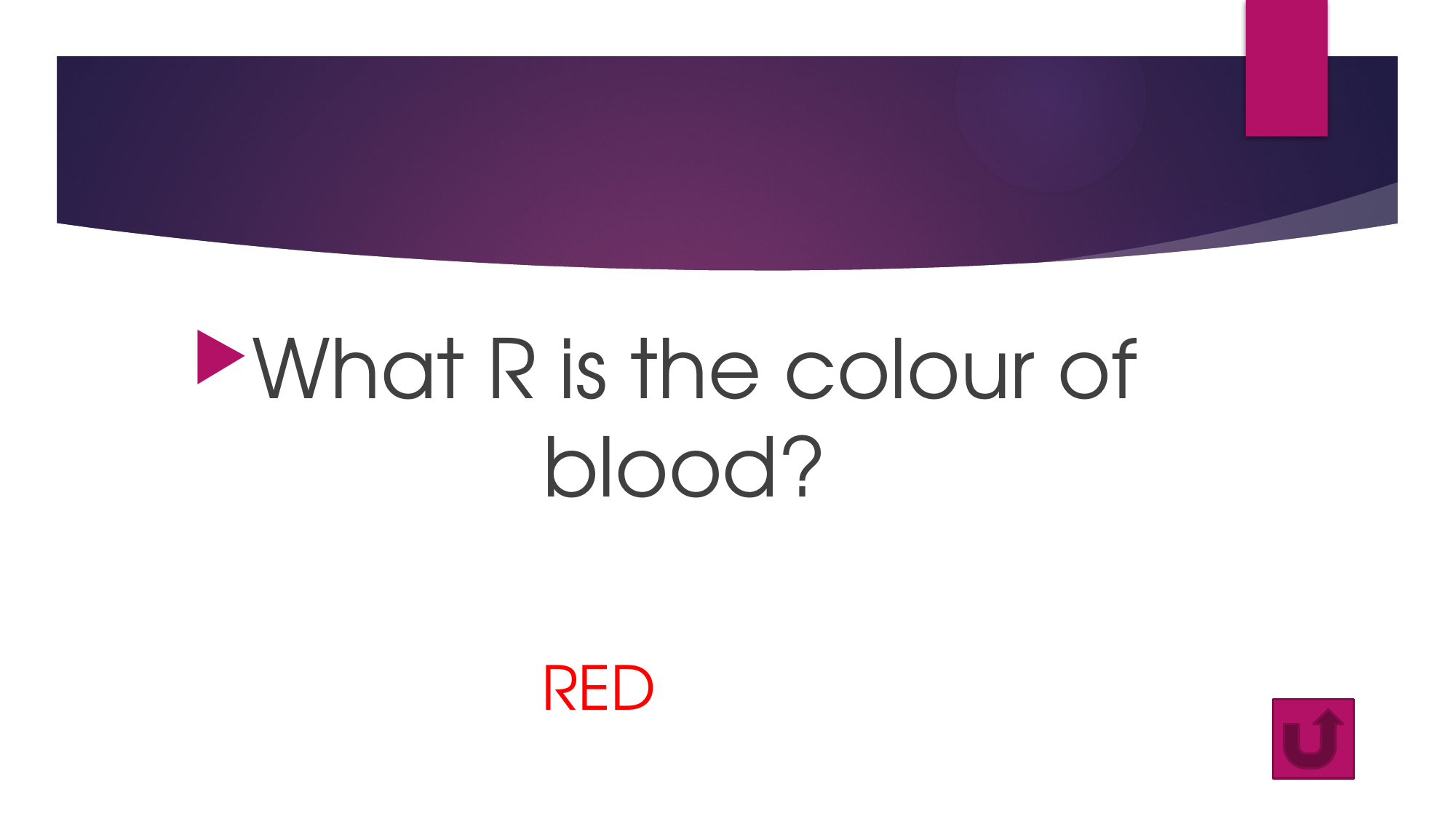

#
What R is the colour of blood?

RED